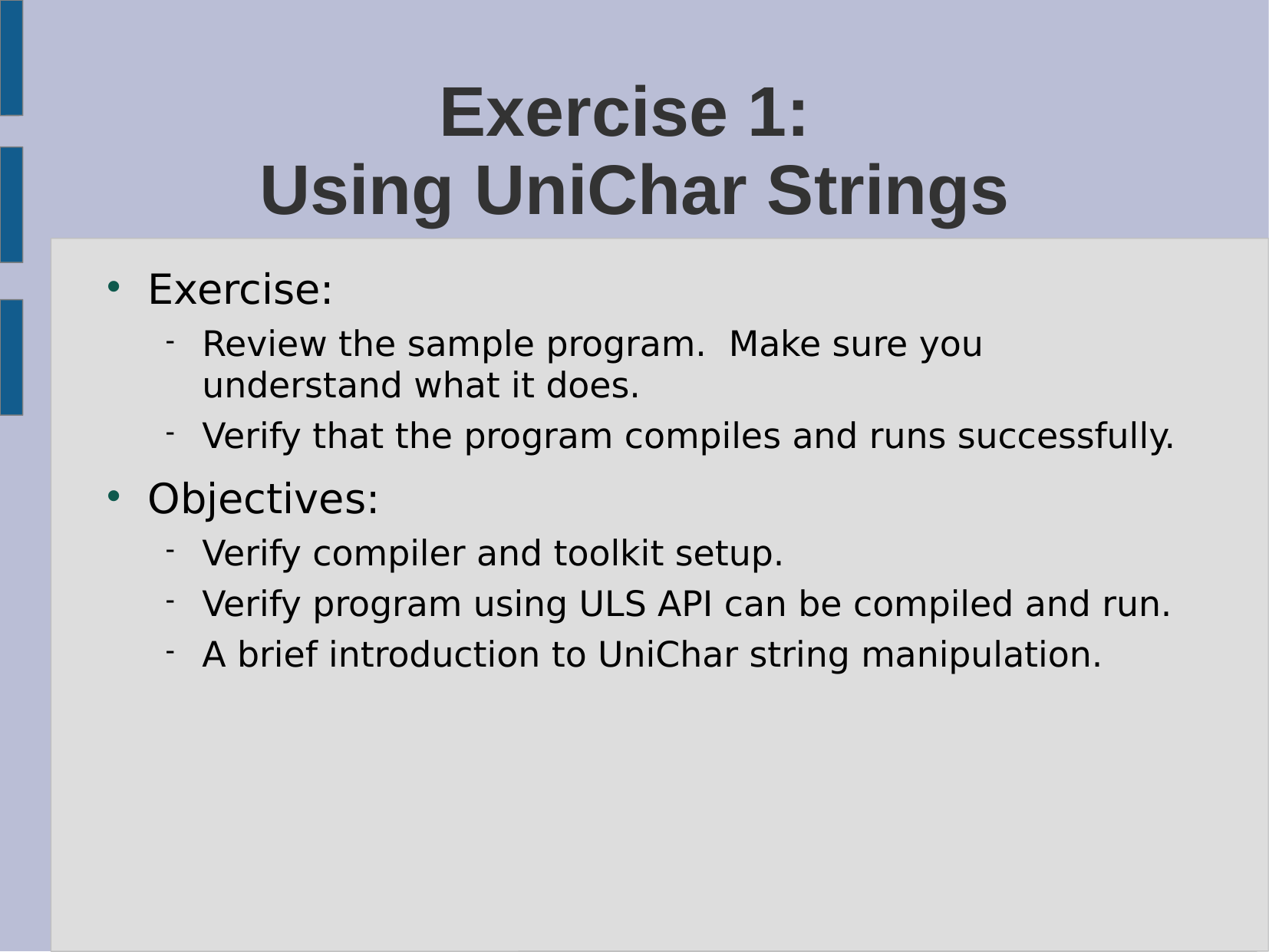

# Exercise 1: Using UniChar Strings
Exercise:
Review the sample program.  Make sure you understand what it does.
Verify that the program compiles and runs successfully.
Objectives:
Verify compiler and toolkit setup.
Verify program using ULS API can be compiled and run.
A brief introduction to UniChar string manipulation.